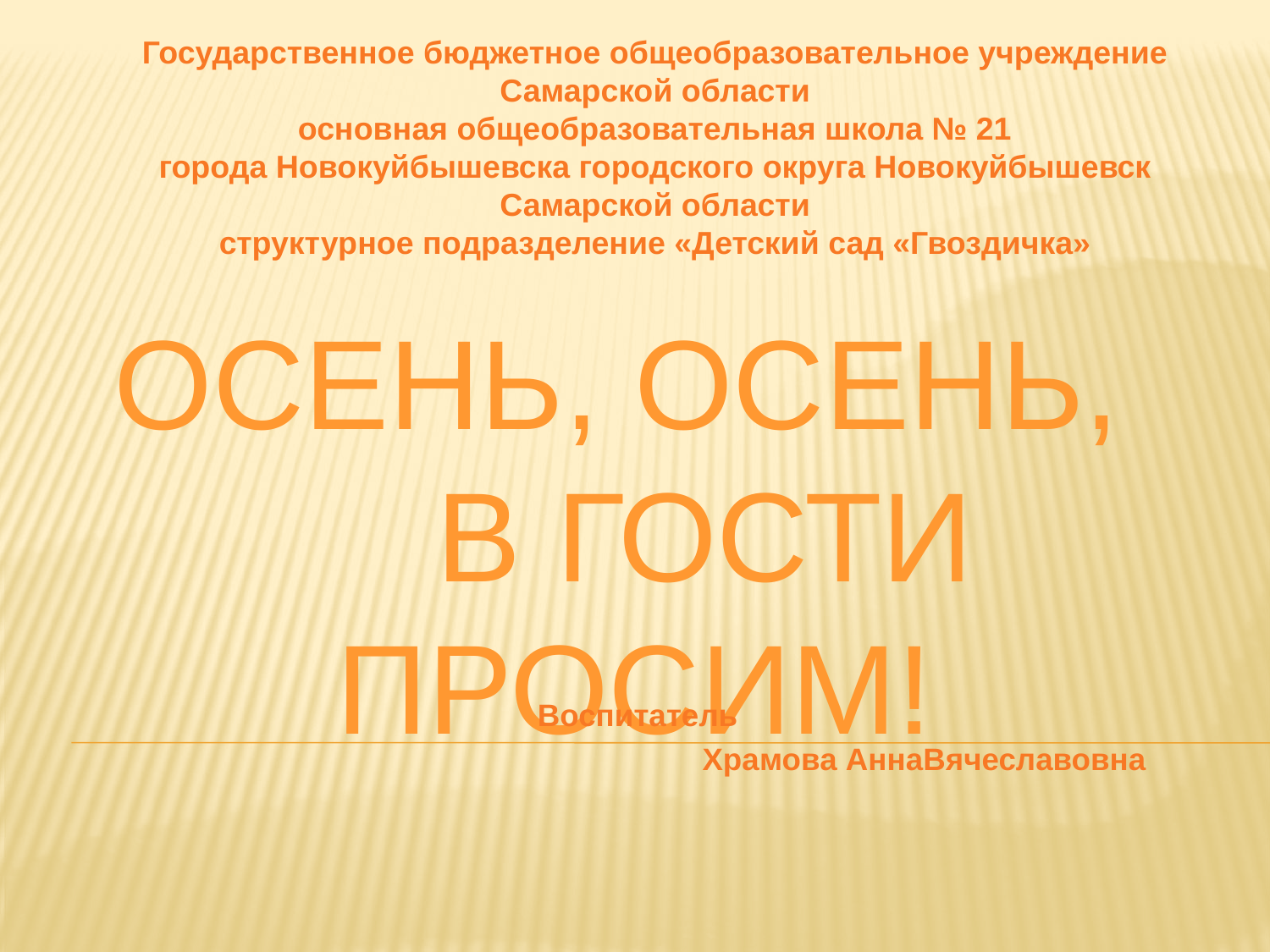

Государственное бюджетное общеобразовательное учреждение
Самарской области
основная общеобразовательная школа № 21
города Новокуйбышевска городского округа Новокуйбышевск
Самарской области
структурное подразделение «Детский сад «Гвоздичка»
# Осень, осень,      в гости просим!
Воспитатель
                   Храмова АннаВячеславовна